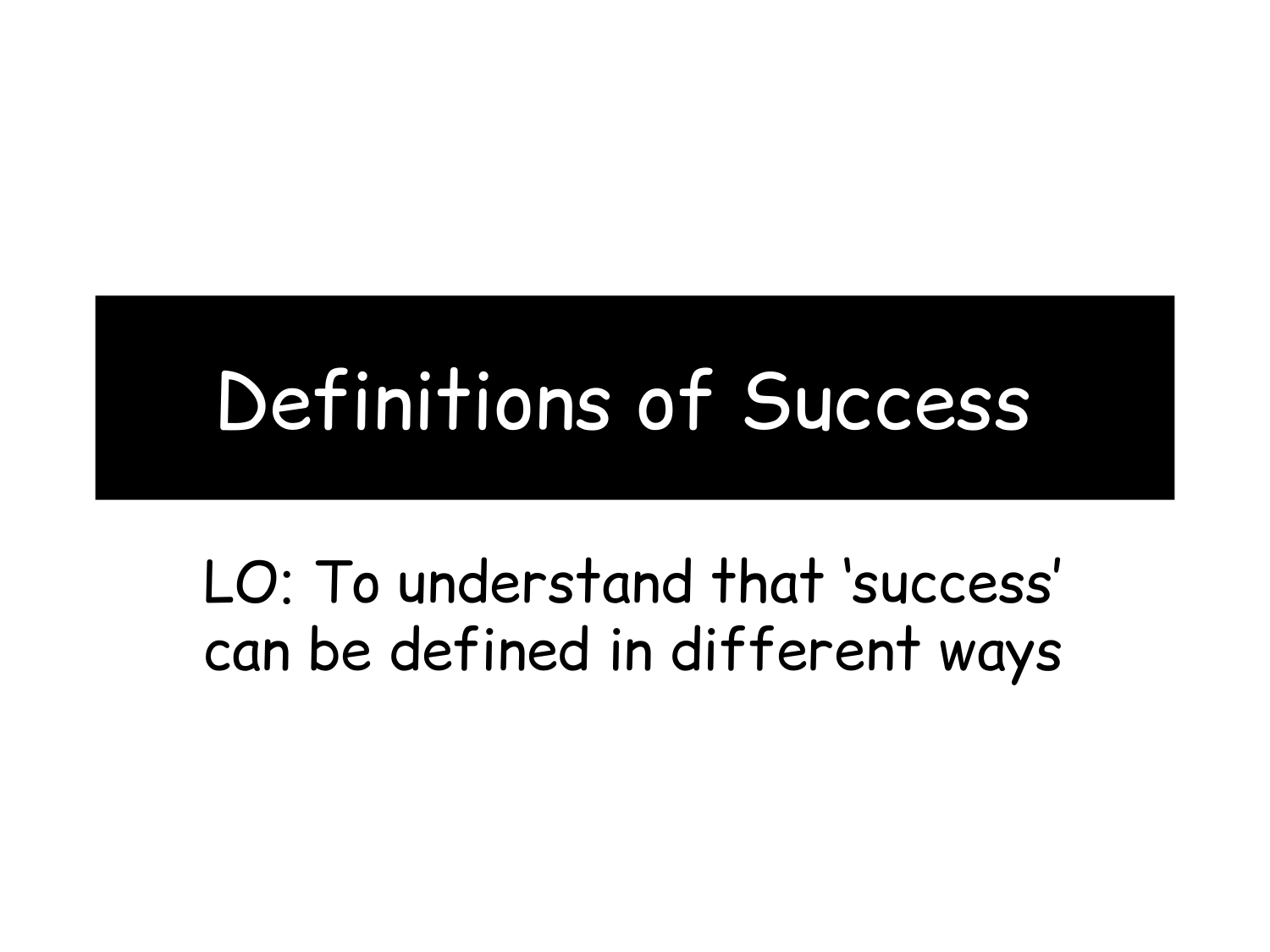

# Definitions of Success
LO: To understand that ‘success’ can be defined in different ways